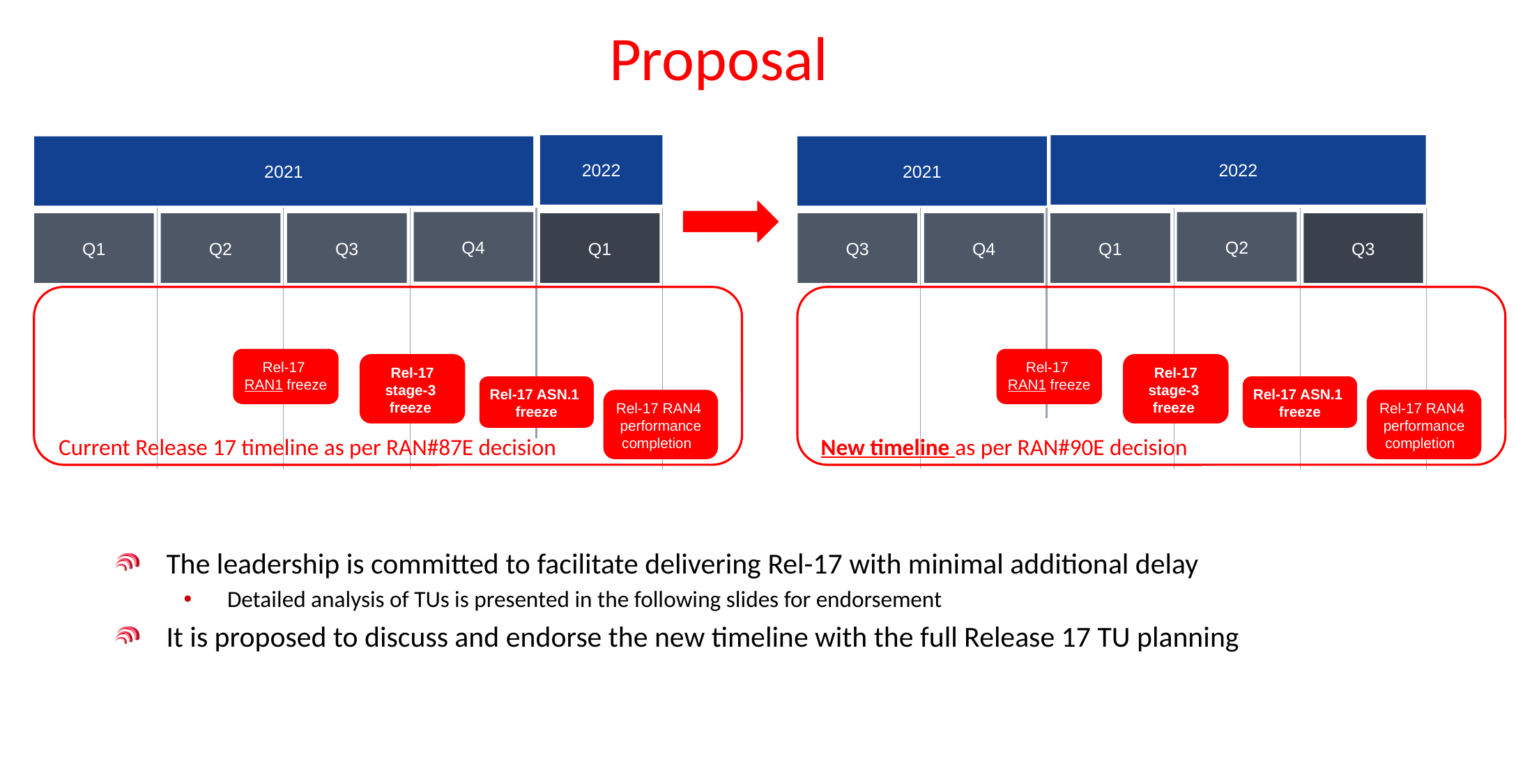

# Proposal
2022
2022
2021
2021

Q4
Q2
Q1
Q2
Q3
Q1
Q3
Q4
Q1
Q3

Rel-17
RAN1 freeze
Rel-17
RAN1 freeze
Rel-17 stage-3  freeze
Rel-17 stage-3  freeze
Rel-17 ASN.1   freeze
Rel-17 ASN.1   freeze
Rel-17 RAN4
performance completion
Rel-17 RAN4
performance completion
Current Release 17 timeline as per RAN#87E decision
New timeline as per RAN#90E decision

The leadership is committed to facilitate delivering Rel-17 with minimal additional delay
Detailed analysis of TUs is presented in the following slides for endorsement
It is proposed to discuss and endorse the new timeline with the full Release 17 TU planning